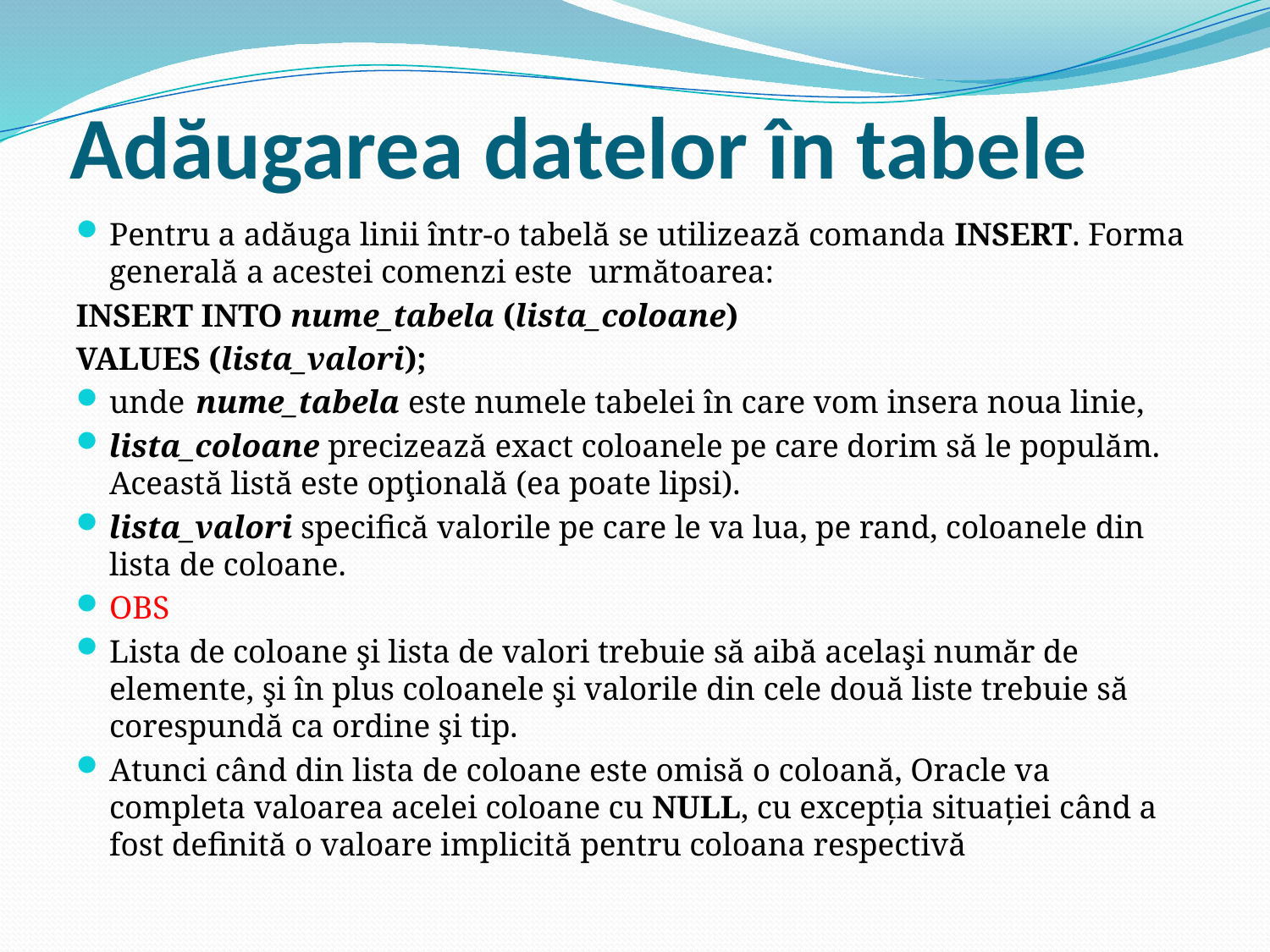

# Adăugarea datelor în tabele
Pentru a adăuga linii într-o tabelă se utilizează comanda INSERT. Forma generală a acestei comenzi este  următoarea:
INSERT INTO nume_tabela (lista_coloane)
VALUES (lista_valori);
unde 	nume_tabela este numele tabelei în care vom insera noua linie,
	lista_coloane precizează exact coloanele pe care dorim să le populăm. Această listă este opţională (ea poate lipsi).
	lista_valori specifică valorile pe care le va lua, pe rand, coloanele din lista de coloane.
OBS
Lista de coloane şi lista de valori trebuie să aibă acelaşi număr de elemente, şi în plus coloanele şi valorile din cele două liste trebuie să corespundă ca ordine şi tip.
Atunci când din lista de coloane este omisă o coloană, Oracle va completa valoarea acelei coloane cu NULL, cu excepţia situaţiei când a fost definită o valoare implicită pentru coloana respectivă